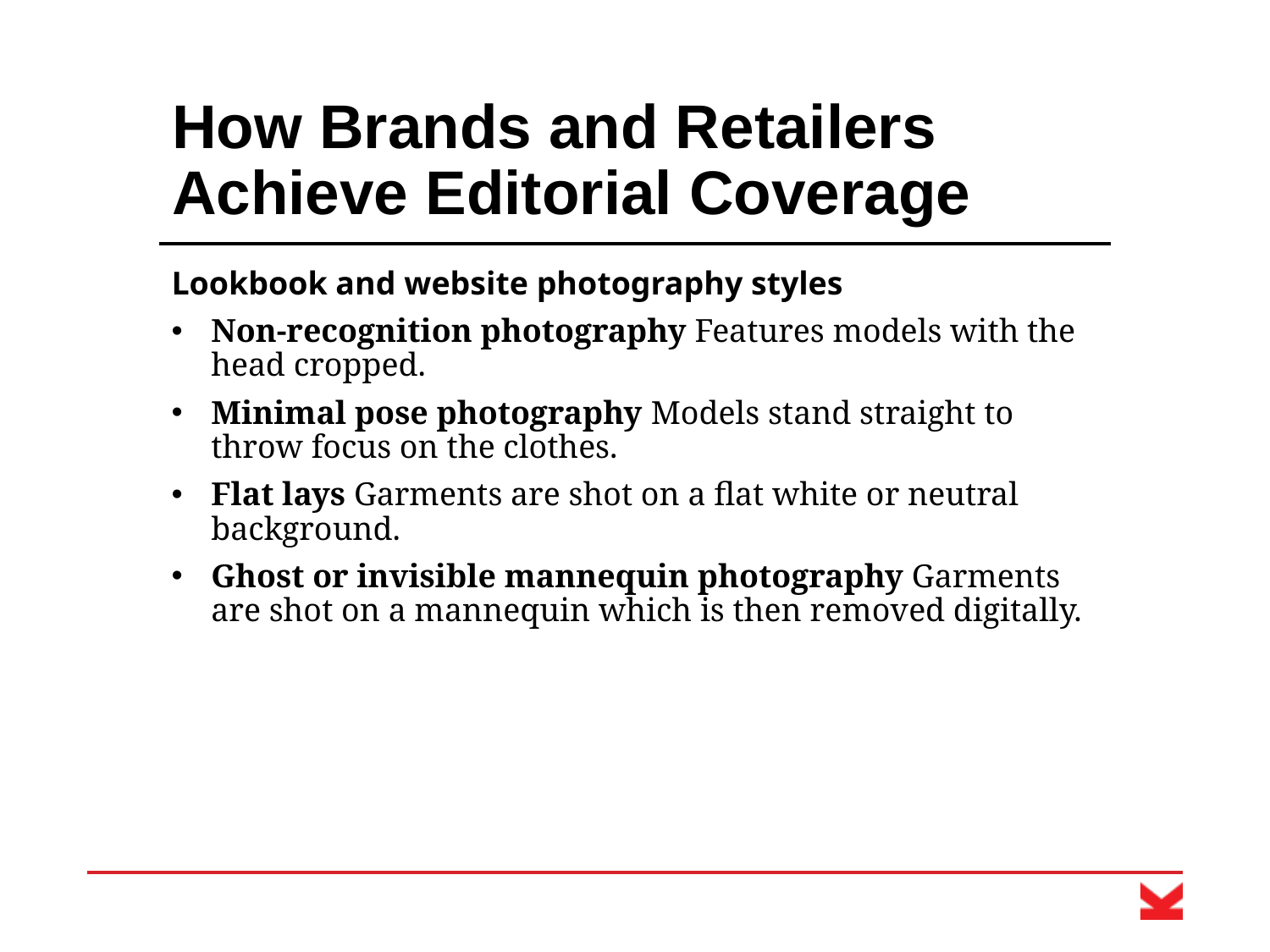

# How Brands and Retailers Achieve Editorial Coverage
Lookbook and website photography styles
Non-recognition photography Features models with the head cropped.
Minimal pose photography Models stand straight to throw focus on the clothes.
Flat lays Garments are shot on a flat white or neutral background.
Ghost or invisible mannequin photography Garments are shot on a mannequin which is then removed digitally.